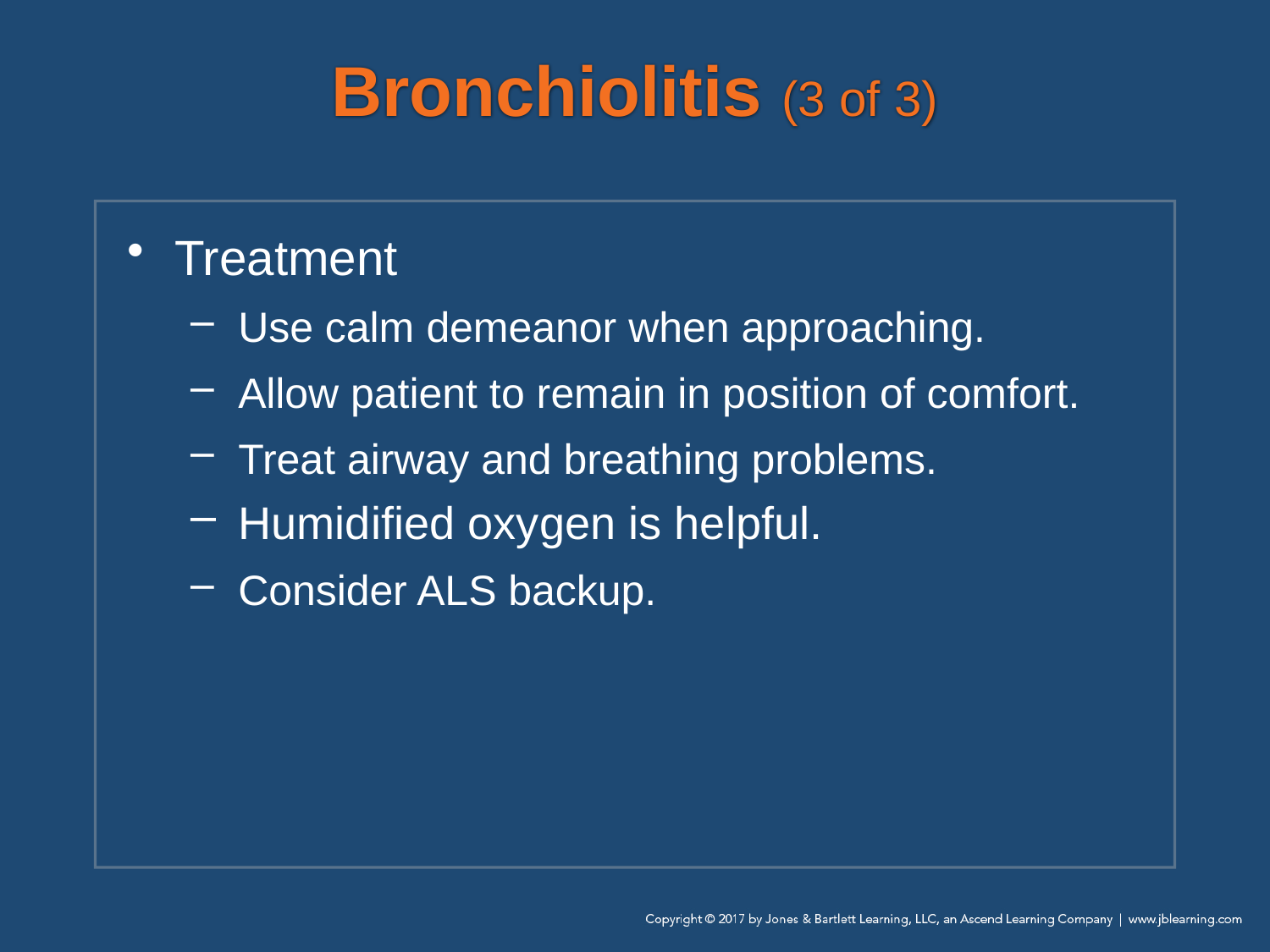

# Bronchiolitis (3 of 3)
Treatment
Use calm demeanor when approaching.
Allow patient to remain in position of comfort.
Treat airway and breathing problems.
Humidified oxygen is helpful.
Consider ALS backup.